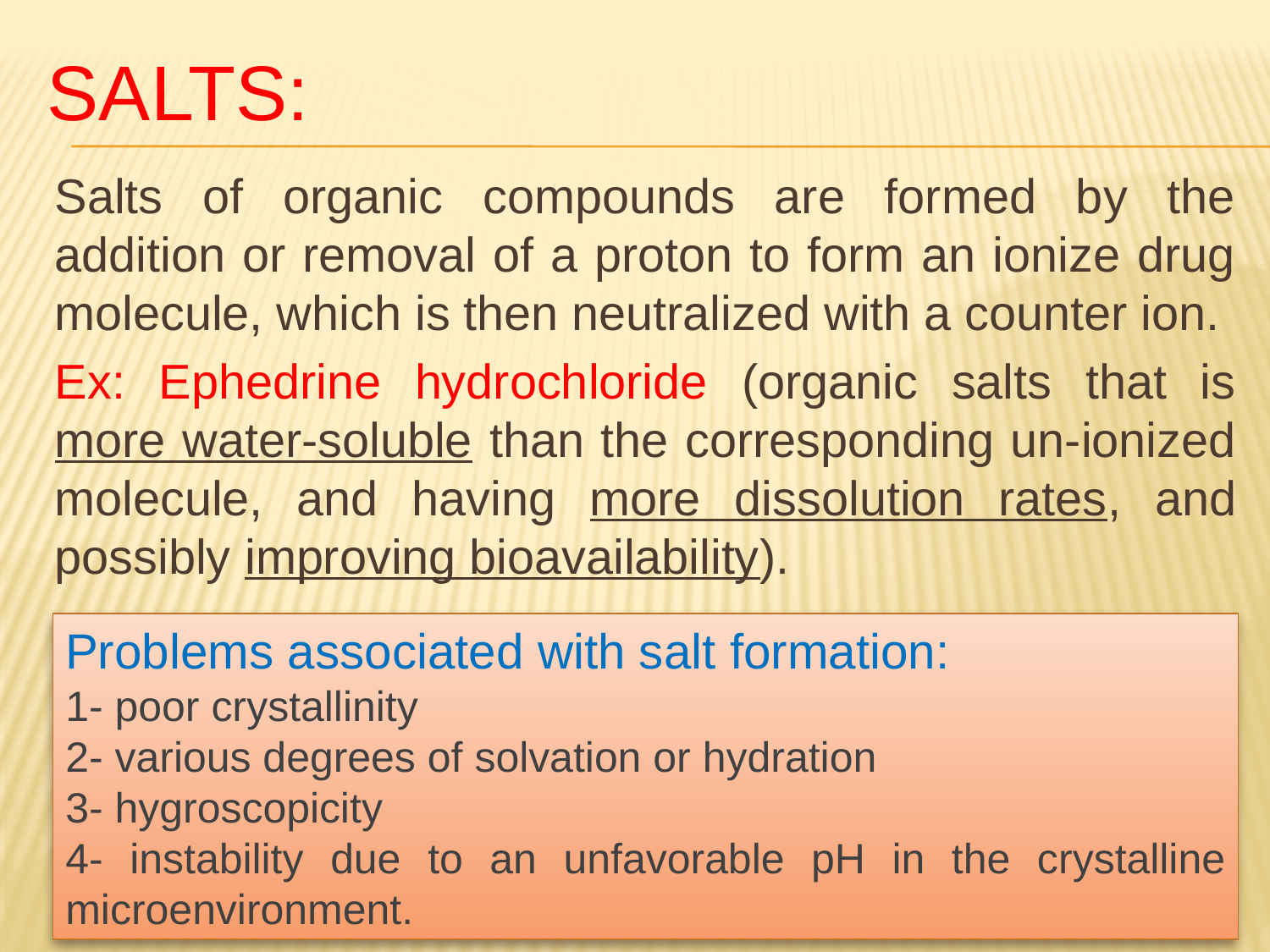

# Salts:
Salts of organic compounds are formed by the addition or removal of a proton to form an ionize drug molecule, which is then neutralized with a counter ion.
Ex: Ephedrine hydrochloride (organic salts that is more water-soluble than the corresponding un-ionized molecule, and having more dissolution rates, and possibly improving bioavailability).
Problems associated with salt formation:
1- poor crystallinity
2- various degrees of solvation or hydration
3- hygroscopicity
4- instability due to an unfavorable pH in the crystalline microenvironment.